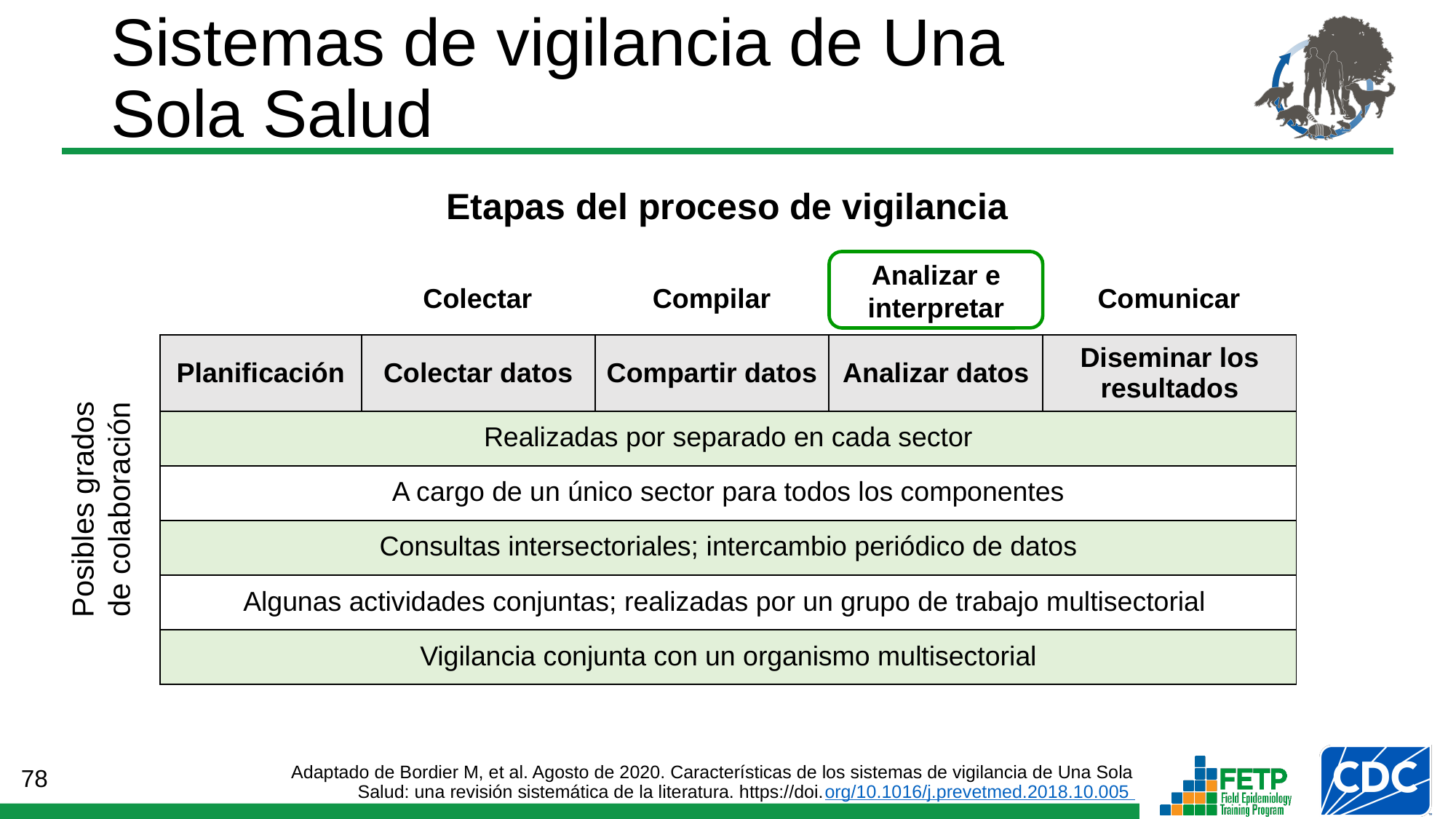

# Sistemas de vigilancia de Una Sola Salud
Etapas del proceso de vigilancia

Analizar e interpretar
Comunicar
Colectar
Compilar
| Planificación | Colectar datos | Compartir datos | Analizar datos | Diseminar los resultados |
| --- | --- | --- | --- | --- |
| Realizadas por separado en cada sector |  |  |  |  |
| A cargo de un único sector para todos los componentes |  |  |  |  |
| Consultas intersectoriales; intercambio periódico de datos |  |  |  |  |
| Algunas actividades conjuntas; realizadas por un grupo de trabajo multisectorial |  |  |  |  |
| Vigilancia conjunta con un organismo multisectorial |  |  |  |  |
Posibles grados de colaboración
Adaptado de Bordier M, et al. Agosto de 2020. Características de los sistemas de vigilancia de Una Sola Salud: una revisión sistemática de la literatura. https://doi.org/10.1016/j.prevetmed.2018.10.005